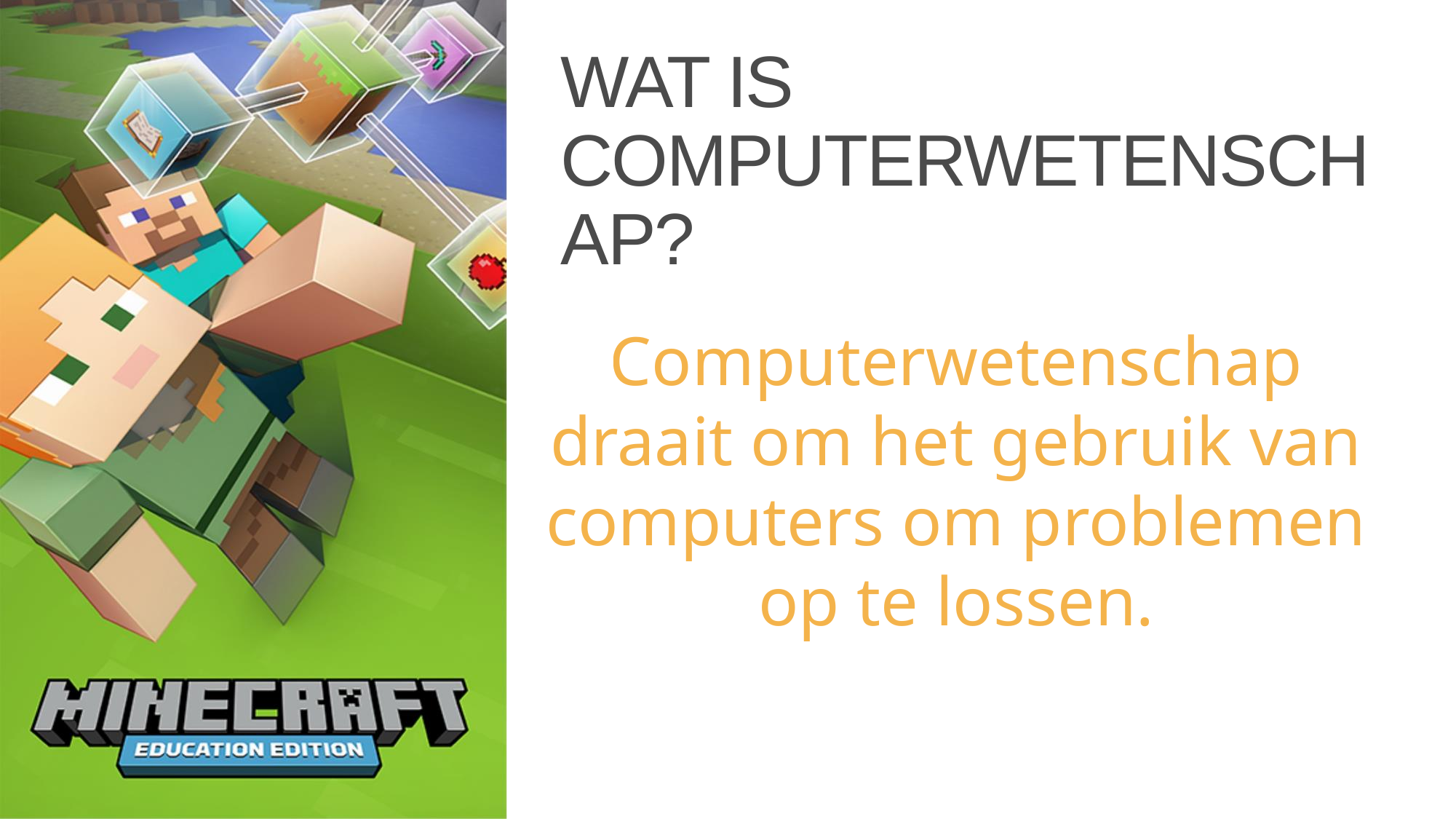

# Wat is computerwetenschap?
Computerwetenschap draait om het gebruik van computers om problemen op te lossen.